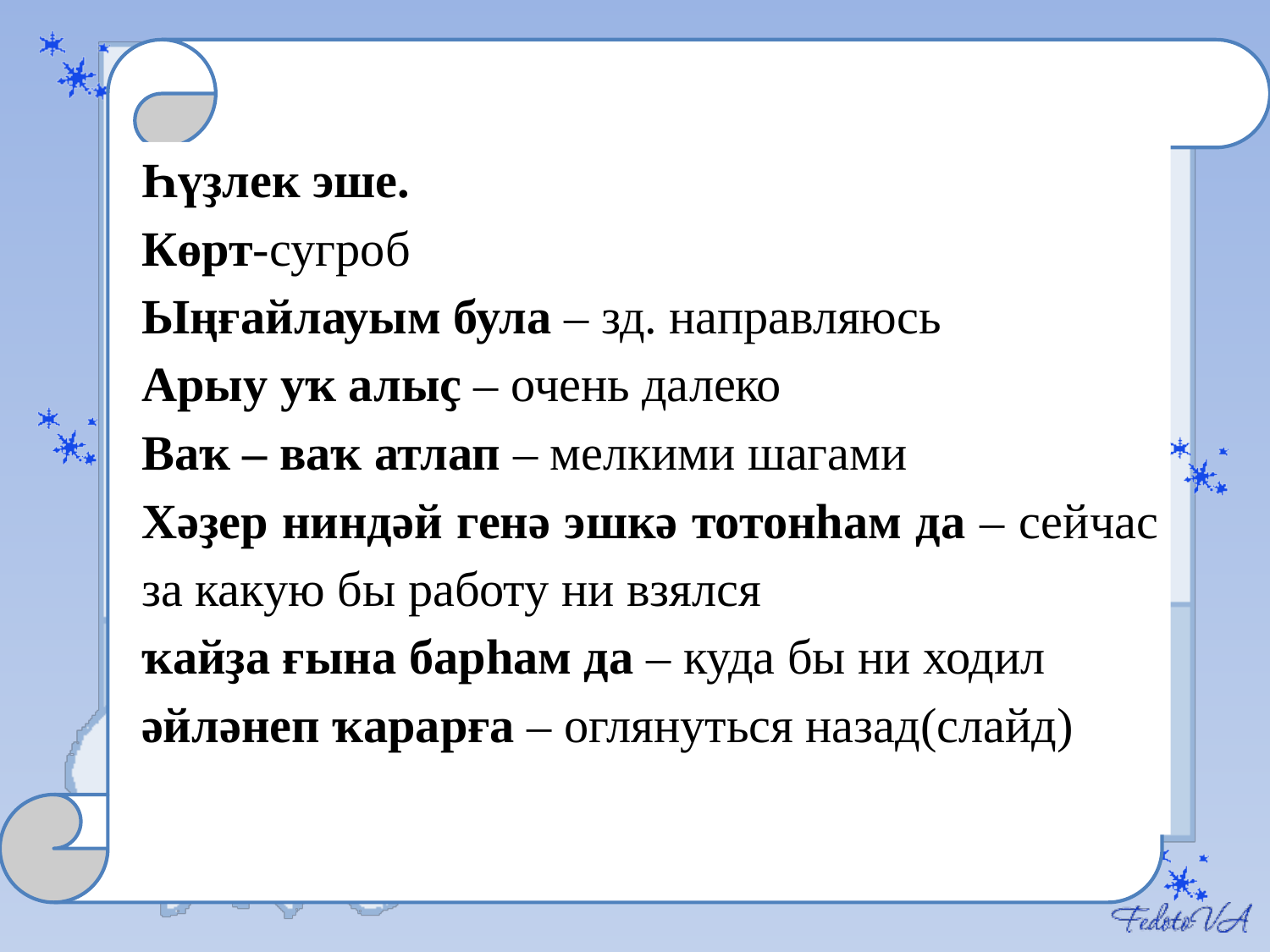

Һүҙлек эше.
Көрт-сугроб
Ыңғайлауым була – зд. направляюсь
Арыу уҡ алыҫ – очень далеко
Ваҡ – ваҡ атлап – мелкими шагами
Хәҙер ниндәй генә эшкә тотонһам да – сейчас за какую бы работу ни взялся
ҡайҙа ғына барһам да – куда бы ни ходил
әйләнеп ҡарарға – оглянуться назад(слайд)